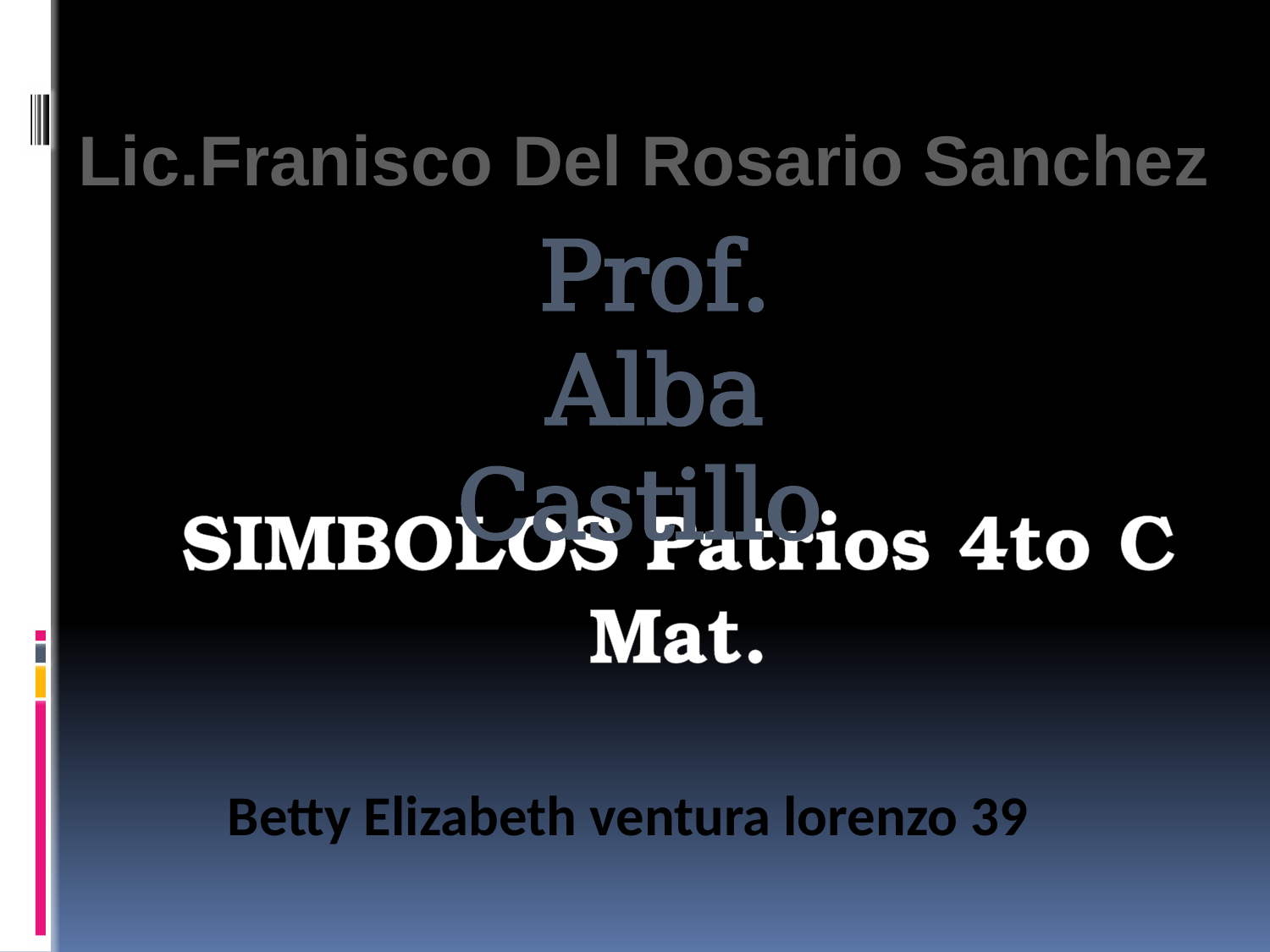

Lic.Franisco Del Rosario Sanchez
 Prof.
 Alba Castillo
# SIMBOLOS Patrios 4to C Mat.
Betty Elizabeth ventura lorenzo 39